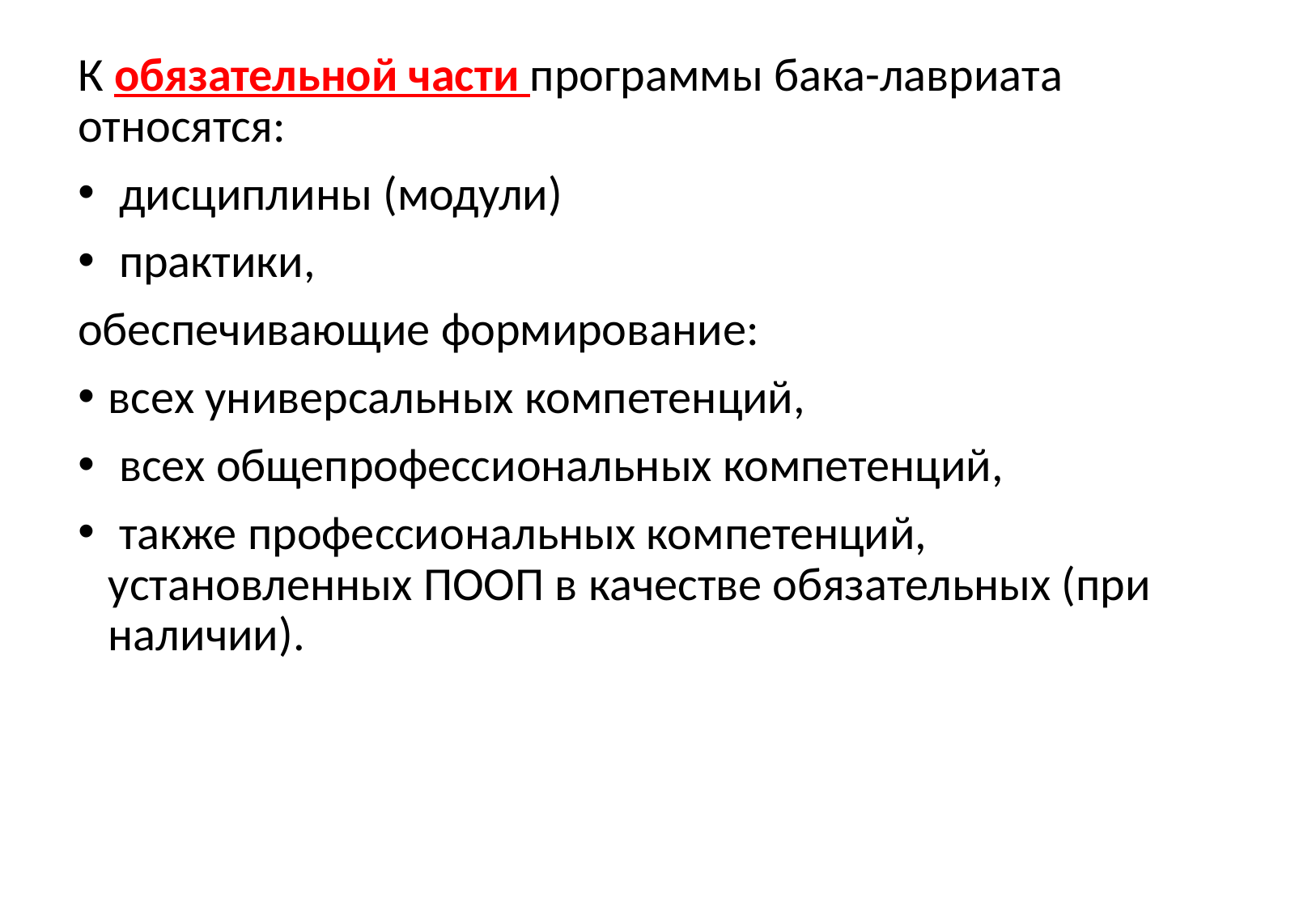

К обязательной части программы бака-лавриата относятся:
 дисциплины (модули)
 практики,
обеспечивающие формирование:
всех универсальных компетенций,
 всех общепрофессиональных компетенций,
 также профессиональных компетенций, установленных ПООП в качестве обязательных (при наличии).
#